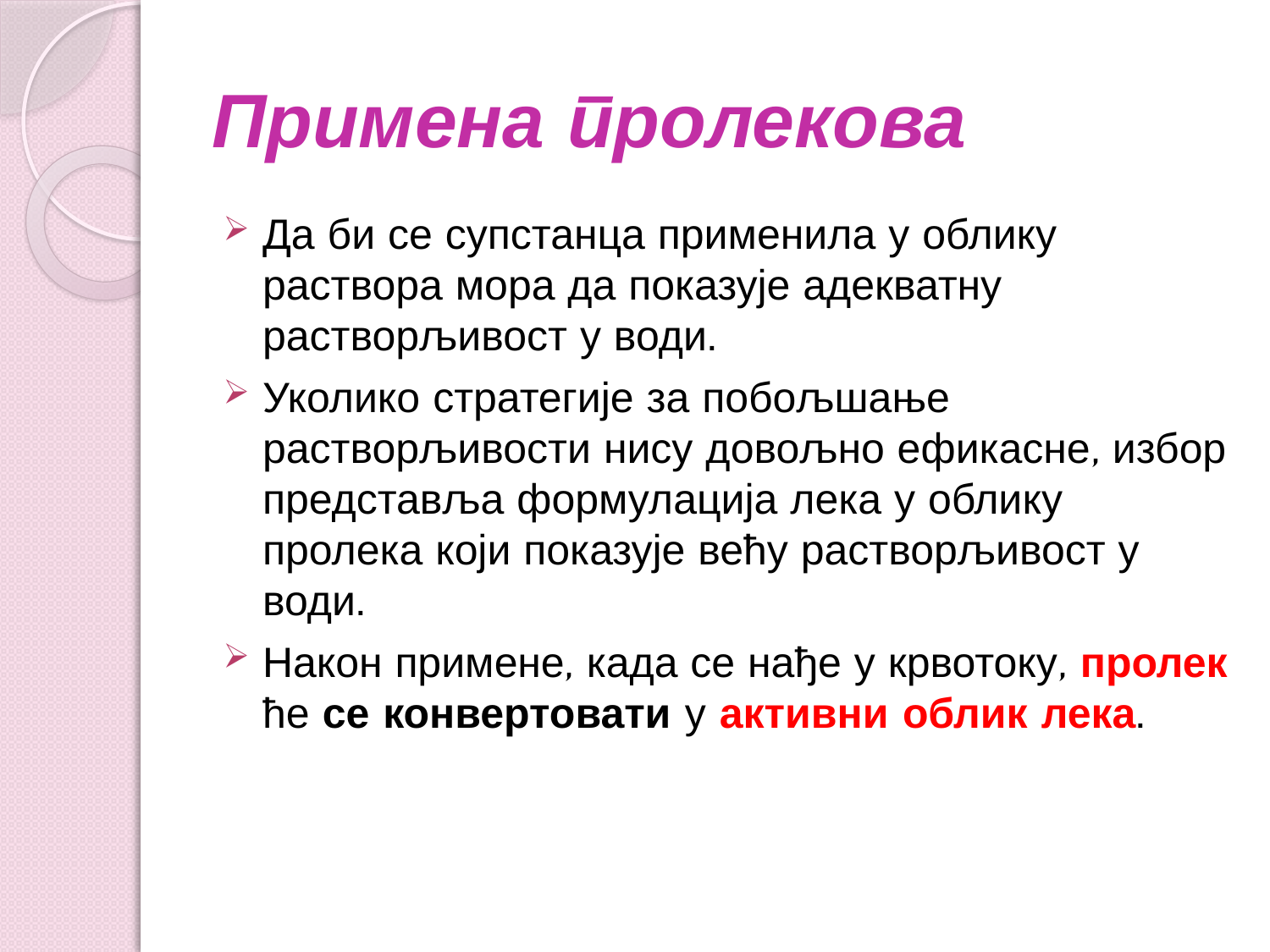

# Примена пролекова
Да би се супстанца применила у облику раствора мора да показује адекватну растворљивост у води.
Уколико стратегије за побољшање растворљивости нису довољно ефикасне, избор представља формулација лека у облику  пролека који показује већу растворљивост у води.
Након примене, када се нађе у крвотоку, пролек ће се конвертовати у активни облик лека.